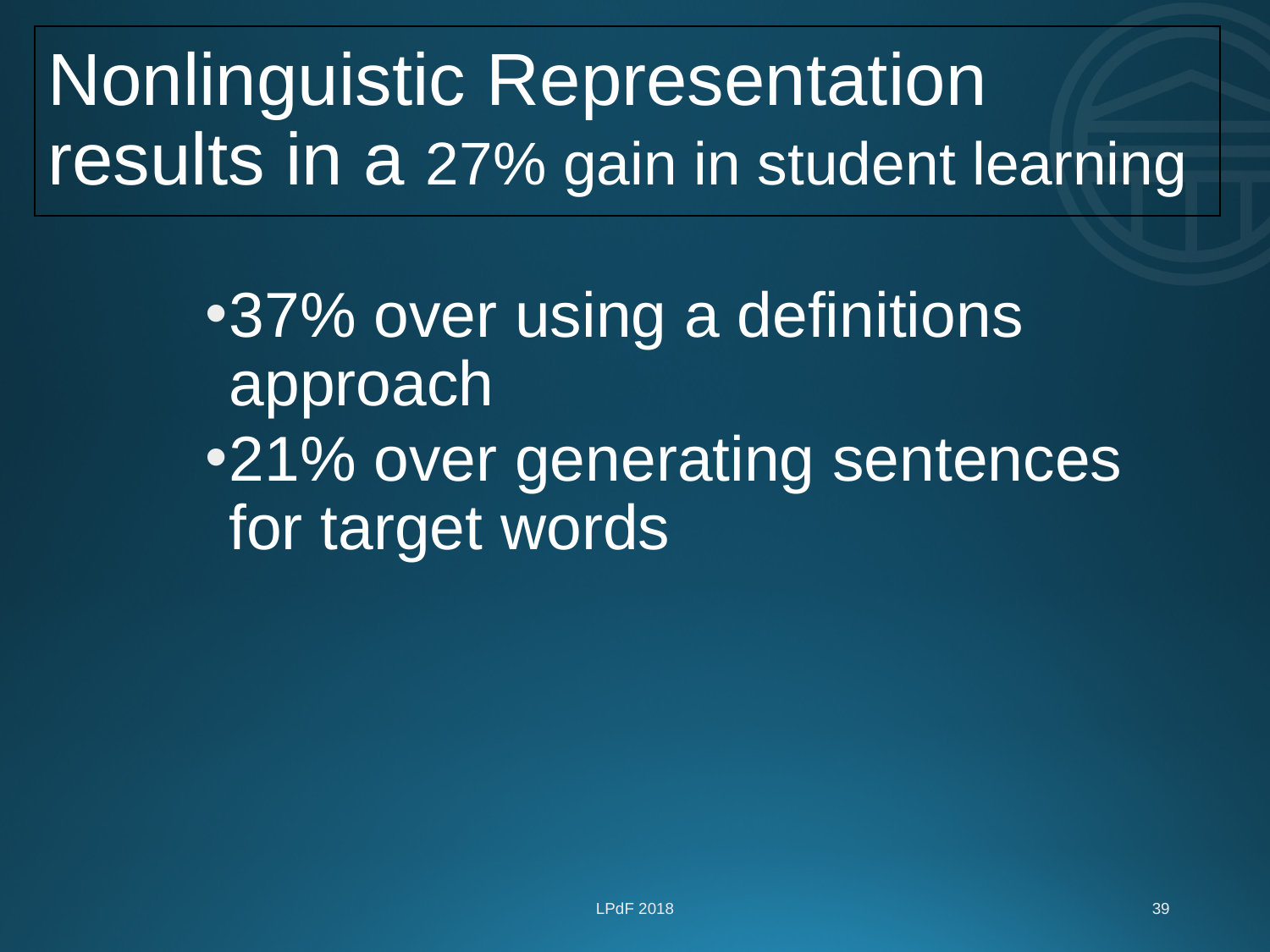

# Nonlinguistic Representation results in a 27% gain in student learning
37% over using a definitions approach
21% over generating sentences for target words

LPdF 2018
39